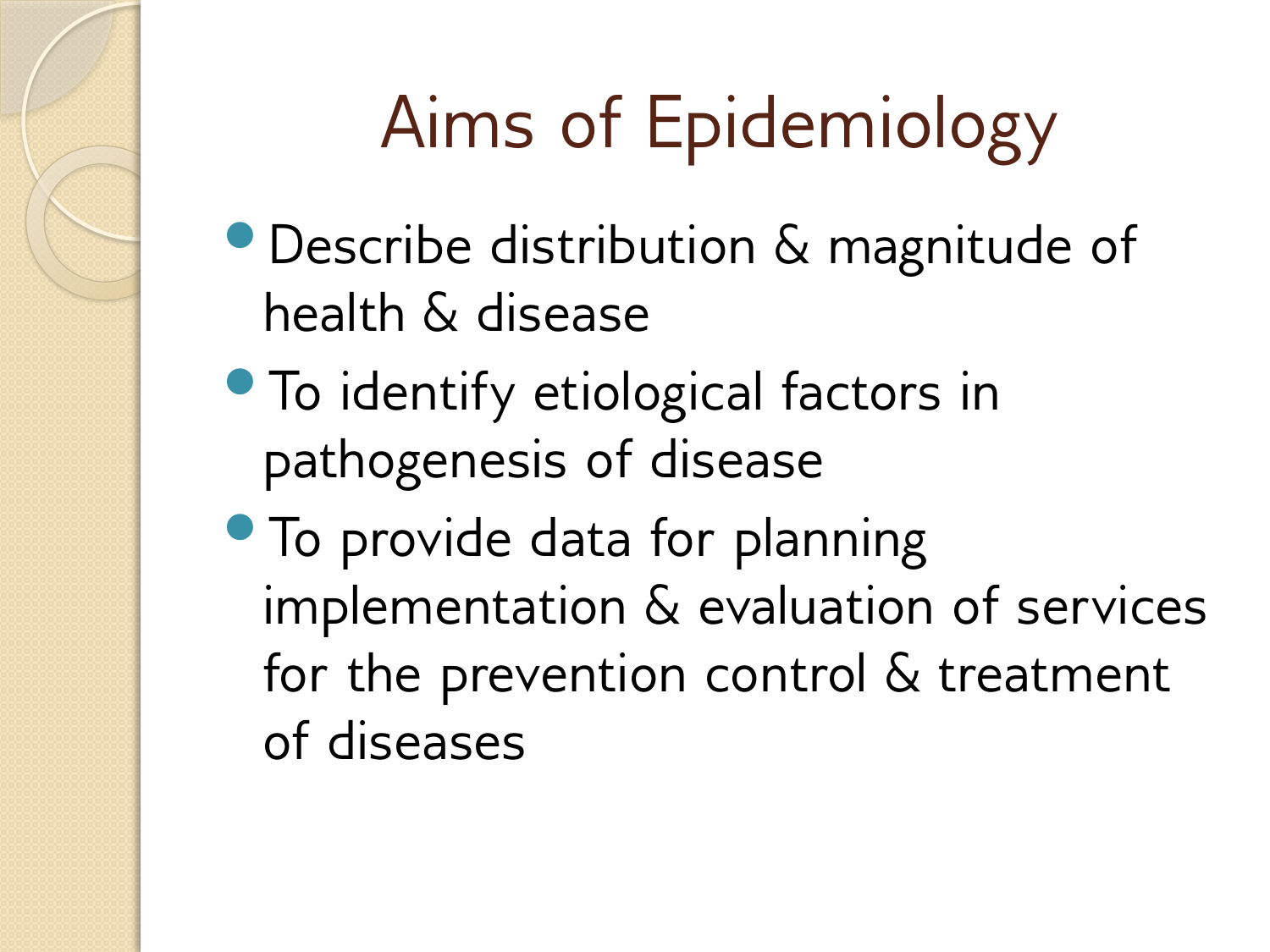

# Aims of Epidemiology
Describe distribution & magnitude of health & disease
To identify etiological factors in pathogenesis of disease
To provide data for planning implementation & evaluation of services for the prevention control & treatment of diseases